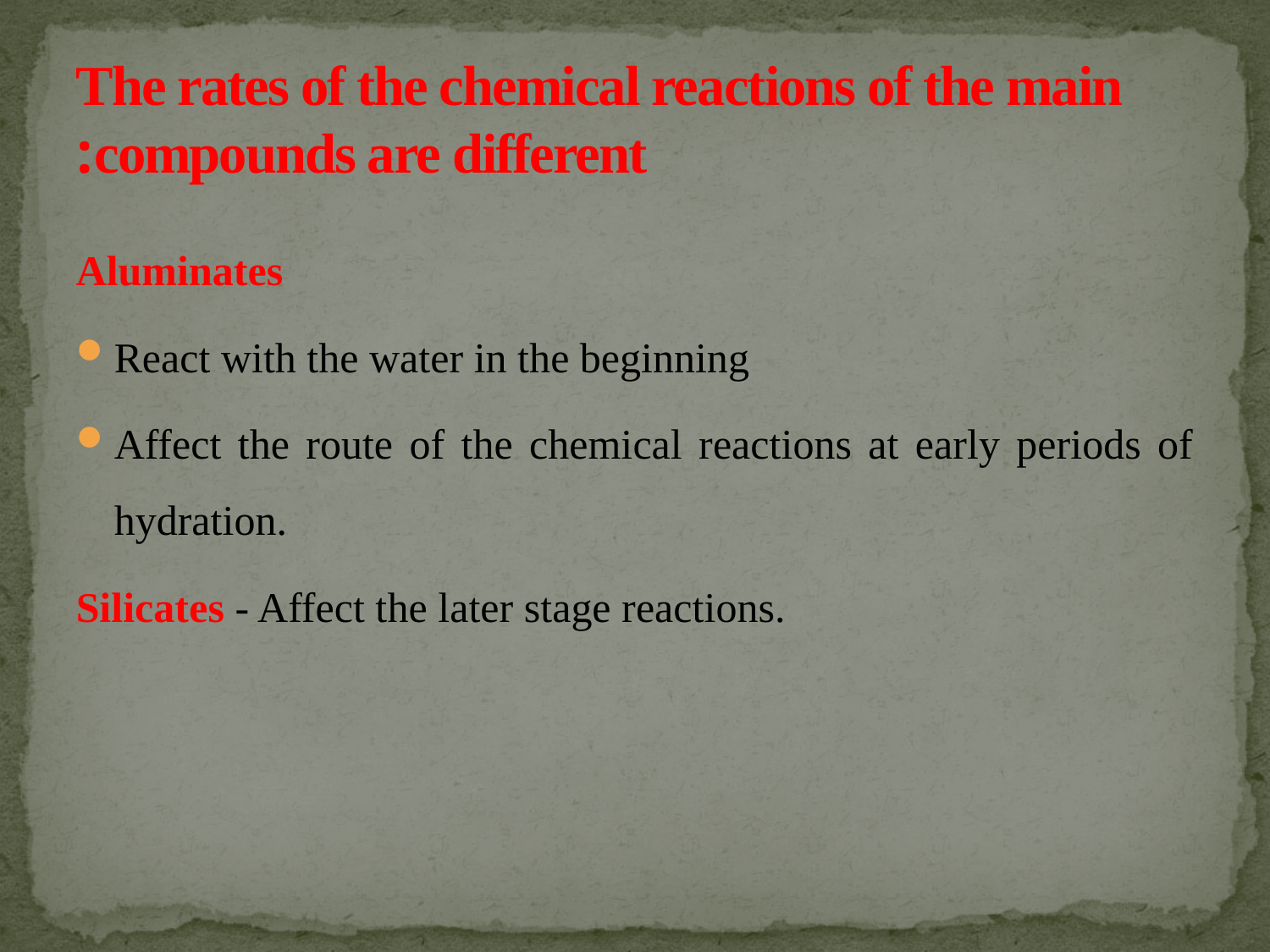

# The rates of the chemical reactions of the main compounds are different:
Aluminates
React with the water in the beginning
Affect the route of the chemical reactions at early periods of hydration.
Silicates - Affect the later stage reactions.